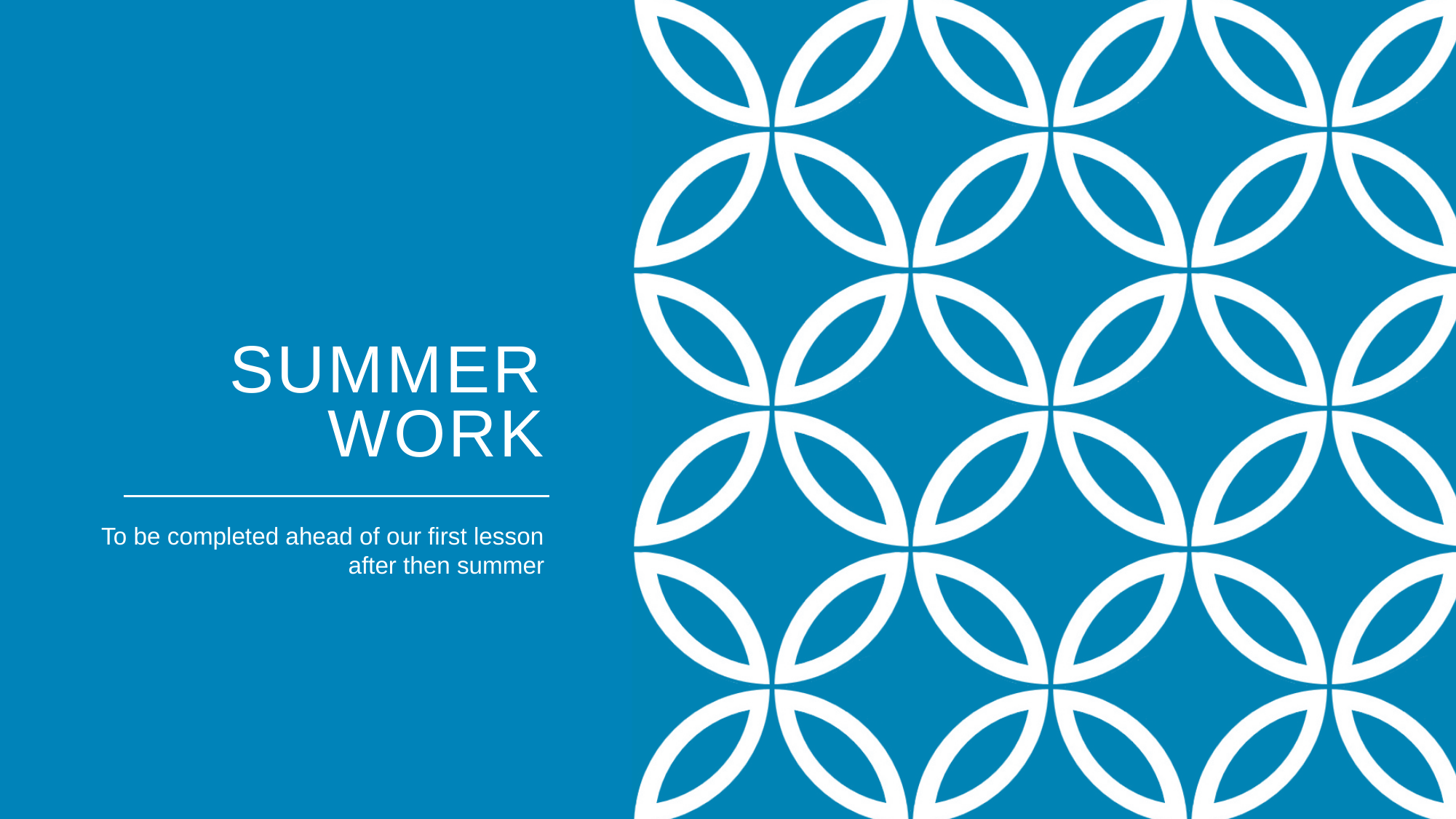

# Summer work
To be completed ahead of our first lesson after then summer